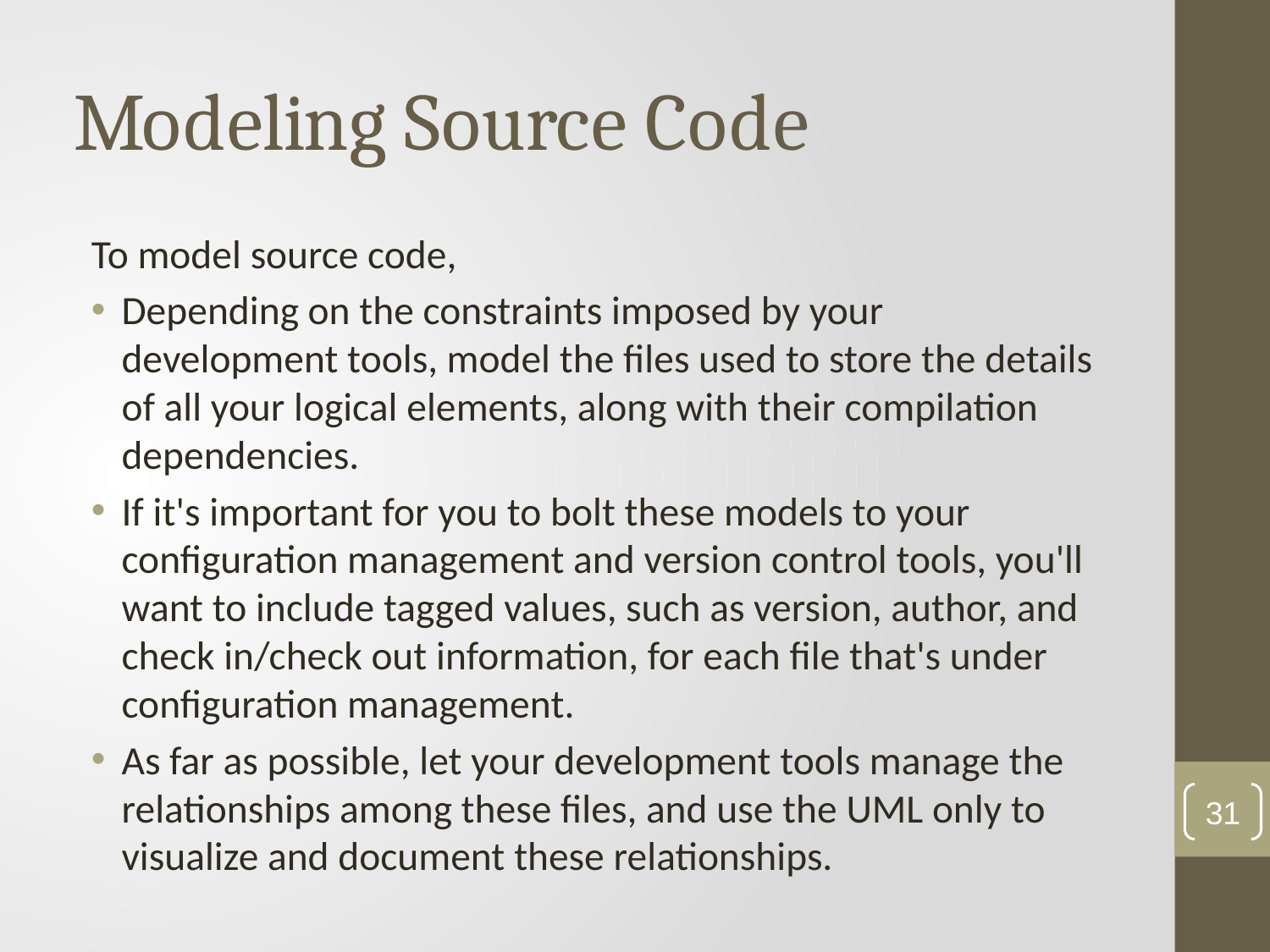

# Modeling Source Code
To model source code,
Depending on the constraints imposed by your development tools, model the files used to store the details of all your logical elements, along with their compilation dependencies.
If it's important for you to bolt these models to your configuration management and version control tools, you'll want to include tagged values, such as version, author, and check in/check out information, for each file that's under configuration management.
As far as possible, let your development tools manage the relationships among these files, and use the UML only to visualize and document these relationships.
31